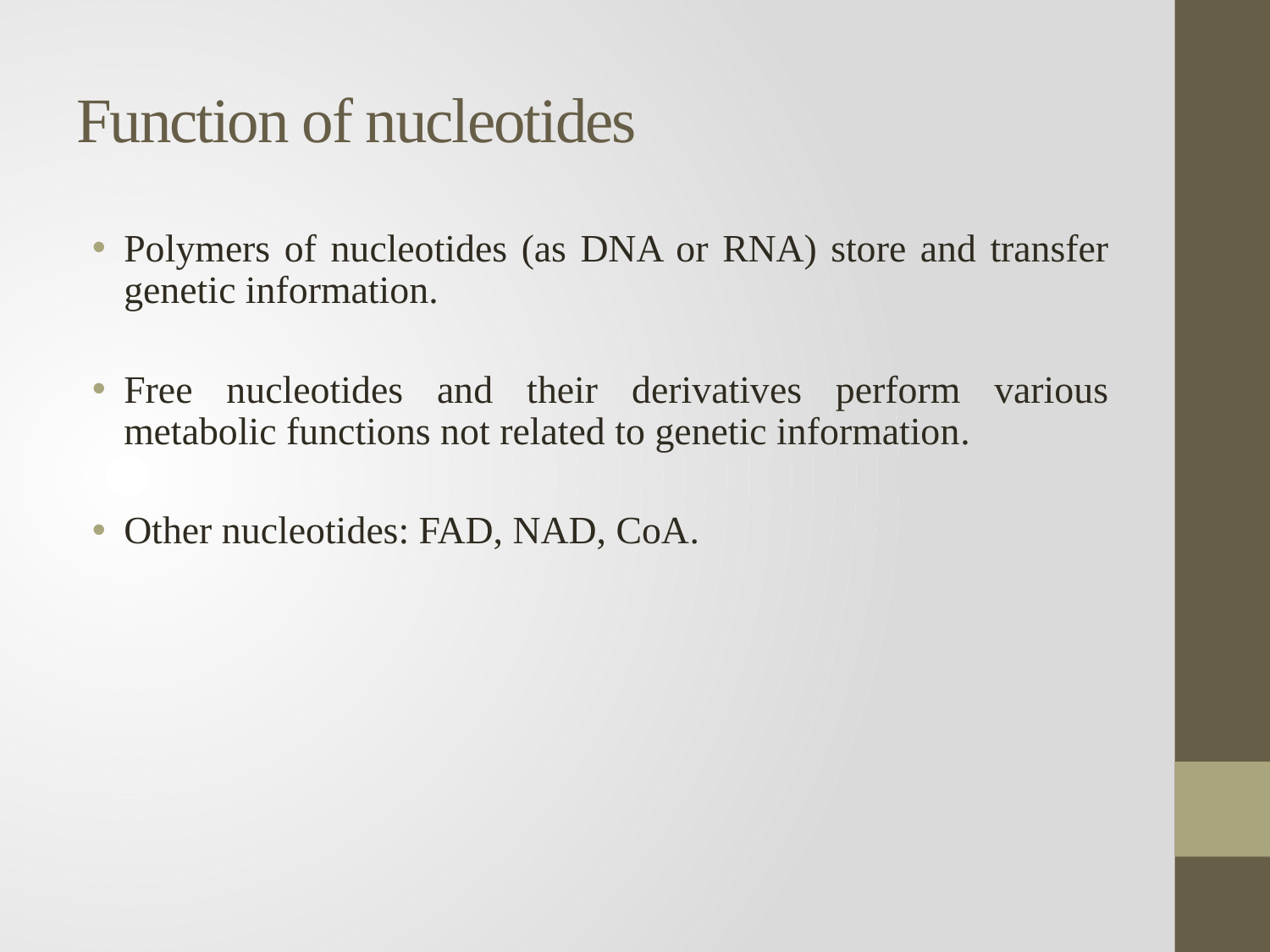

# Function of nucleotides
Polymers of nucleotides (as DNA or RNA) store and transfer genetic information.

Free nucleotides and their derivatives perform various metabolic functions not related to genetic information.

Other nucleotides: FAD, NAD, CoA.